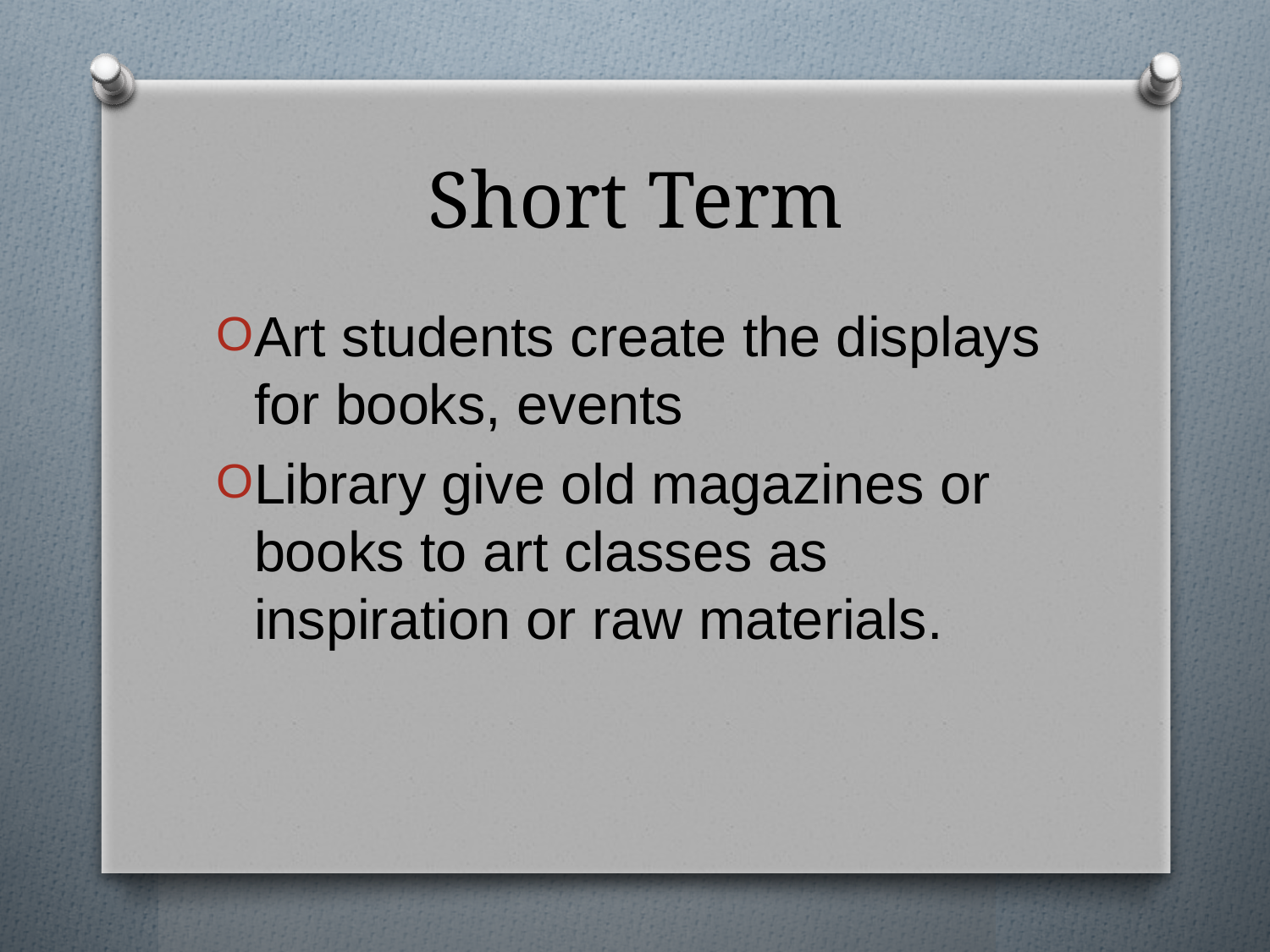

# Short Term
Art students create the displays for books, events
Library give old magazines or books to art classes as inspiration or raw materials.